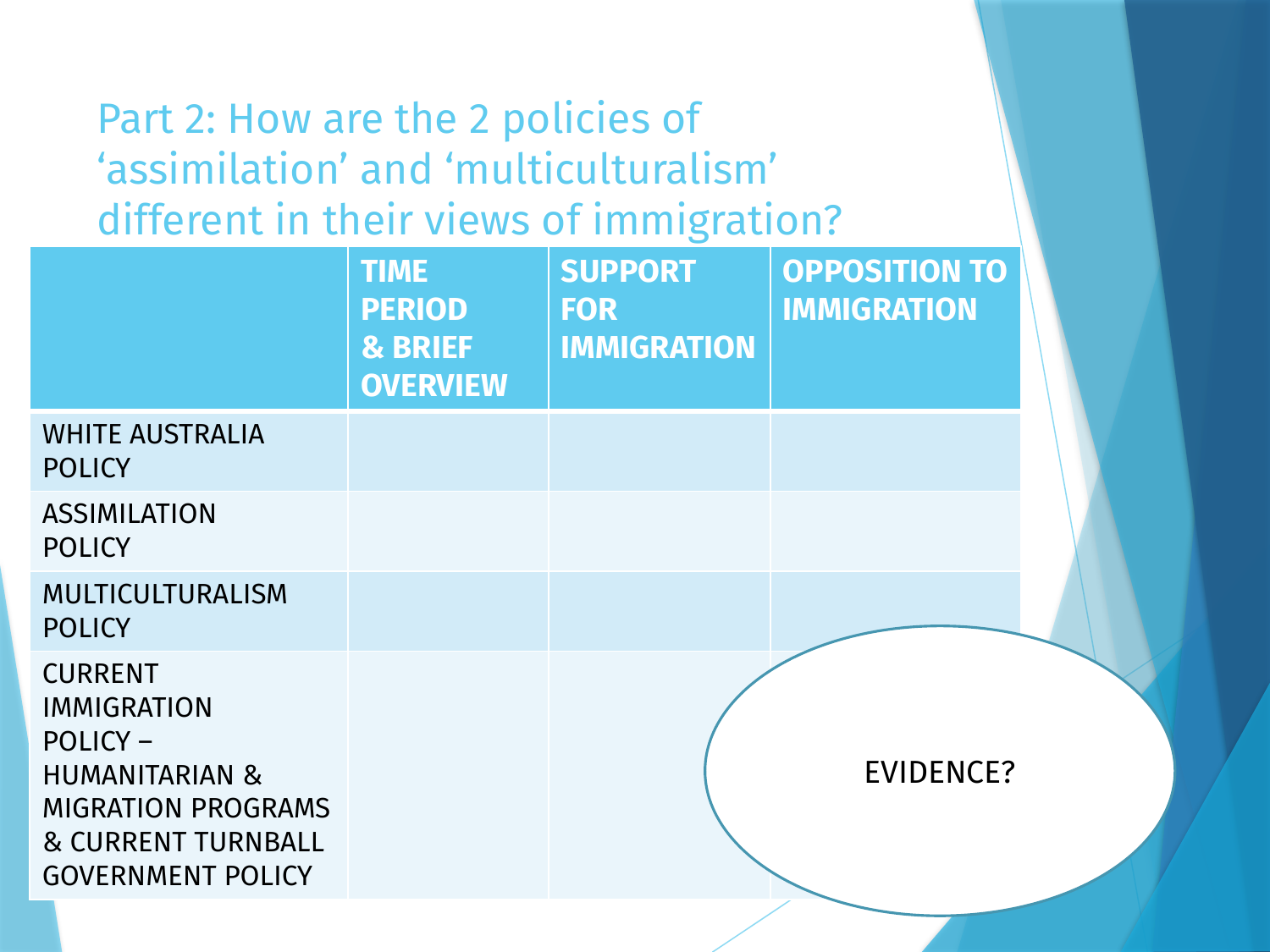

# Part 2: How are the 2 policies of ‘assimilation’ and ‘multiculturalism’ different in their views of immigration?
|  | TIME PERIOD & BRIEF OVERVIEW | SUPPORT FOR IMMIGRATION | OPPOSITION TO IMMIGRATION |
| --- | --- | --- | --- |
| WHITE AUSTRALIA POLICY |  |  |  |
| ASSIMILATION POLICY |  |  |  |
| MULTICULTURALISM POLICY |  |  |  |
| CURRENT IMMIGRATION POLICY – HUMANITARIAN & MIGRATION PROGRAMS & CURRENT TURNBALL GOVERNMENT POLICY |  |  |  |
EVIDENCE?